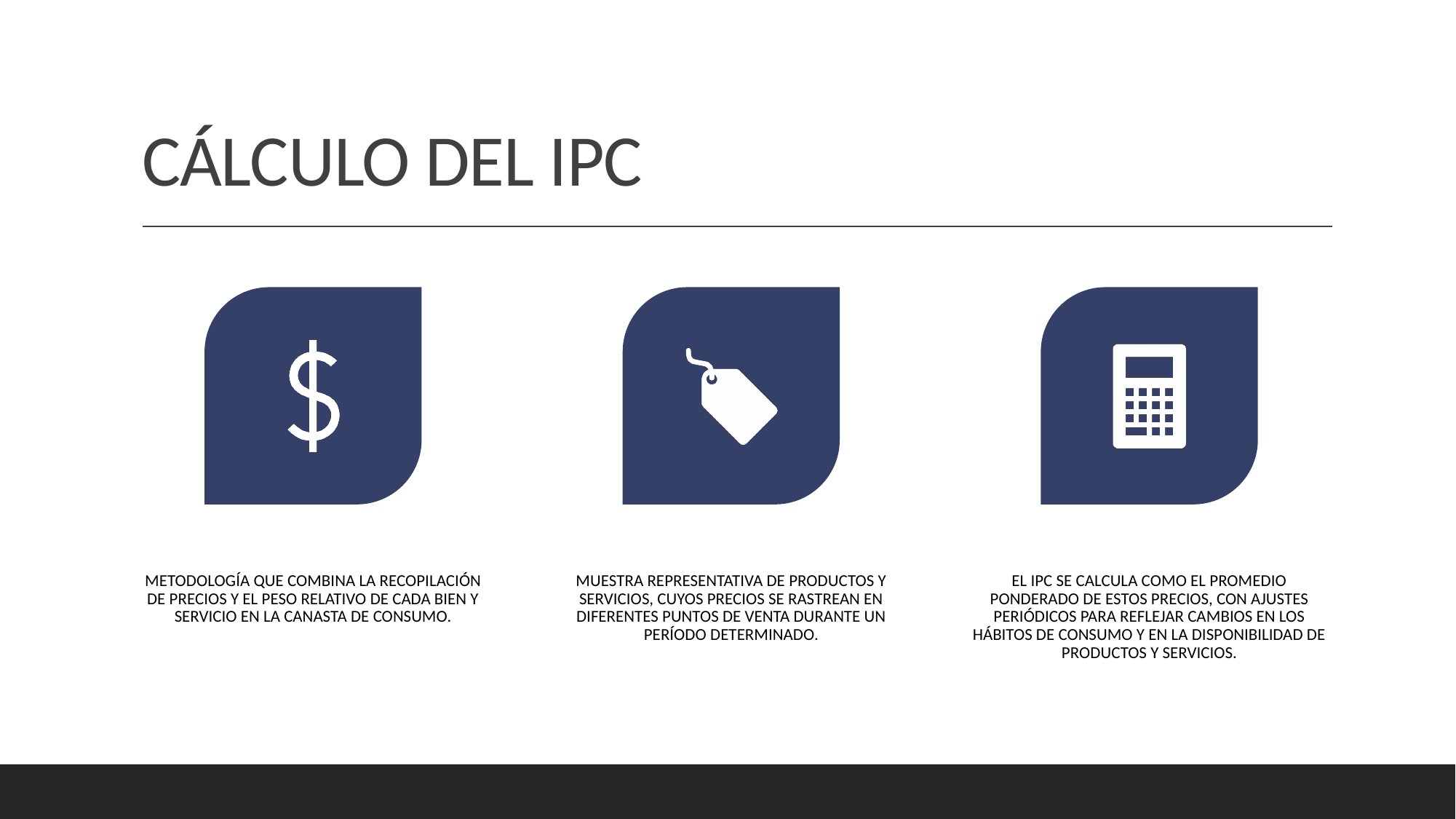

# CÁLCULO DEL IPC
Metodología que combina la recopilación de precios y el peso relativo de cada bien y servicio en la canasta de consumo.
Muestra representativa de productos y servicios, cuyos precios se rastrean en diferentes puntos de venta durante un período determinado.
El IPC se calcula como el promedio ponderado de estos precios, con ajustes periódicos para reflejar cambios en los hábitos de consumo y en la disponibilidad de productos y servicios.